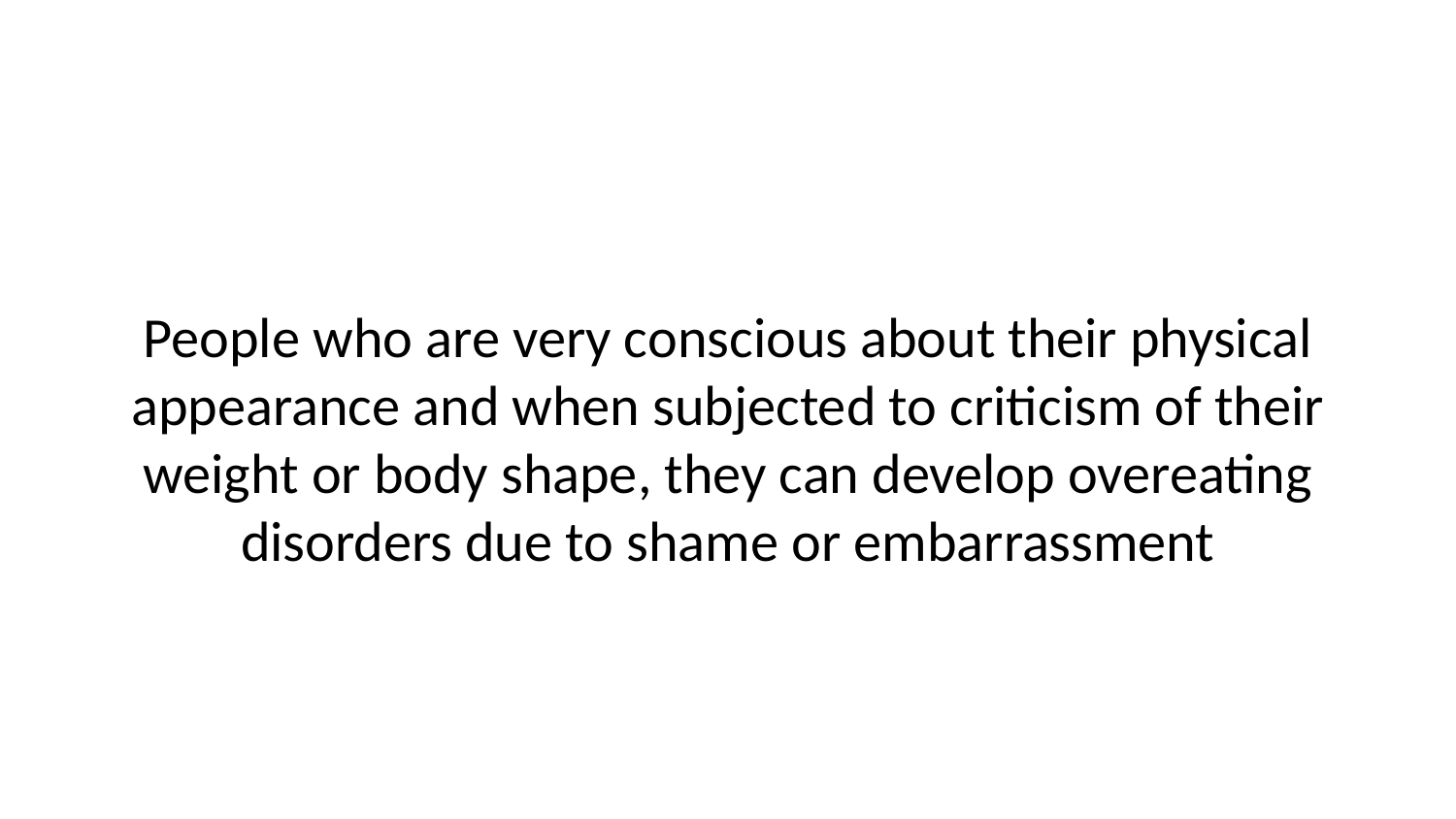

People who are very conscious about their physical appearance and when subjected to criticism of their weight or body shape, they can develop overeating disorders due to shame or embarrassment